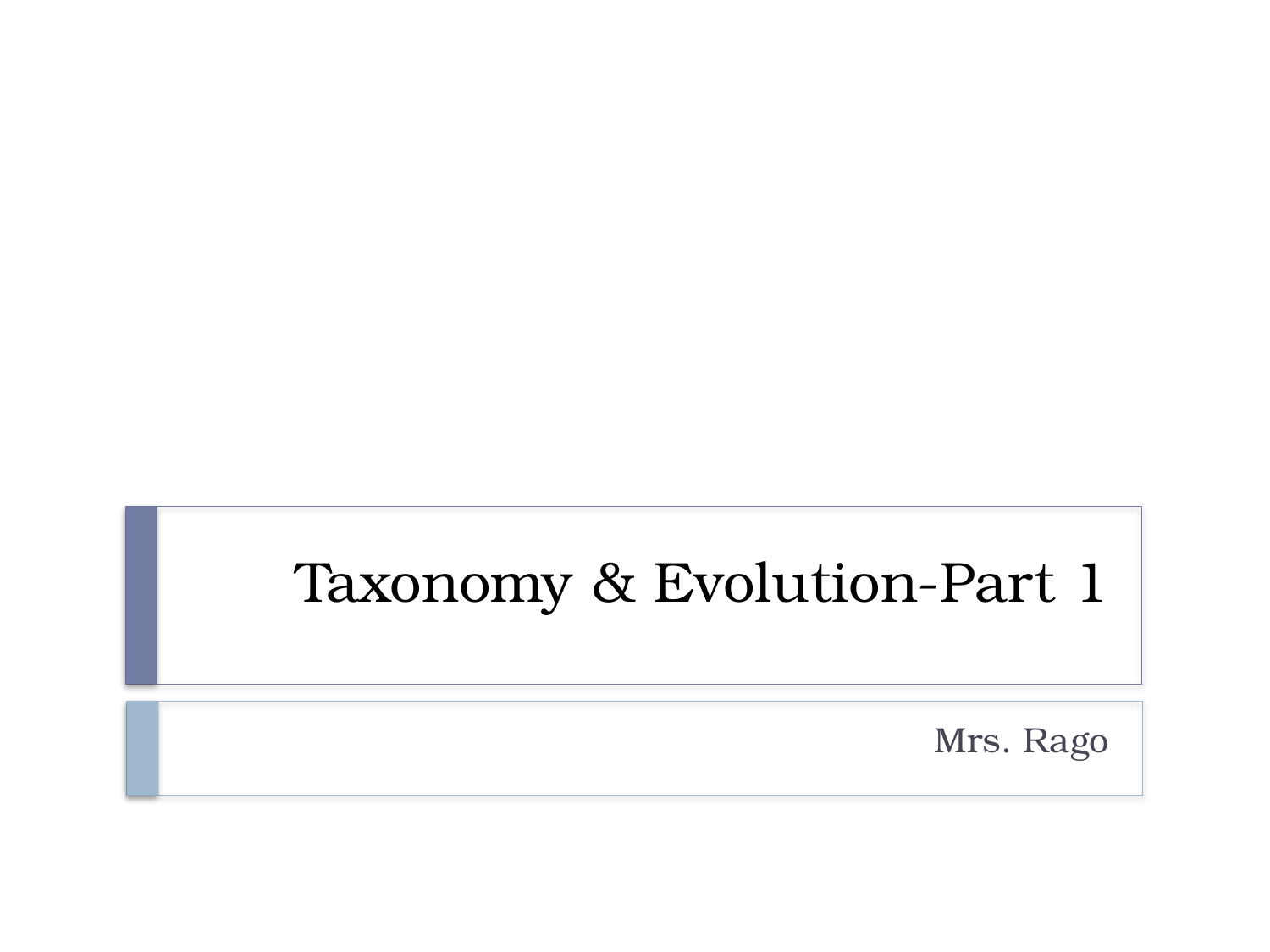

# Taxonomy & Evolution-Part 1
Mrs. Rago